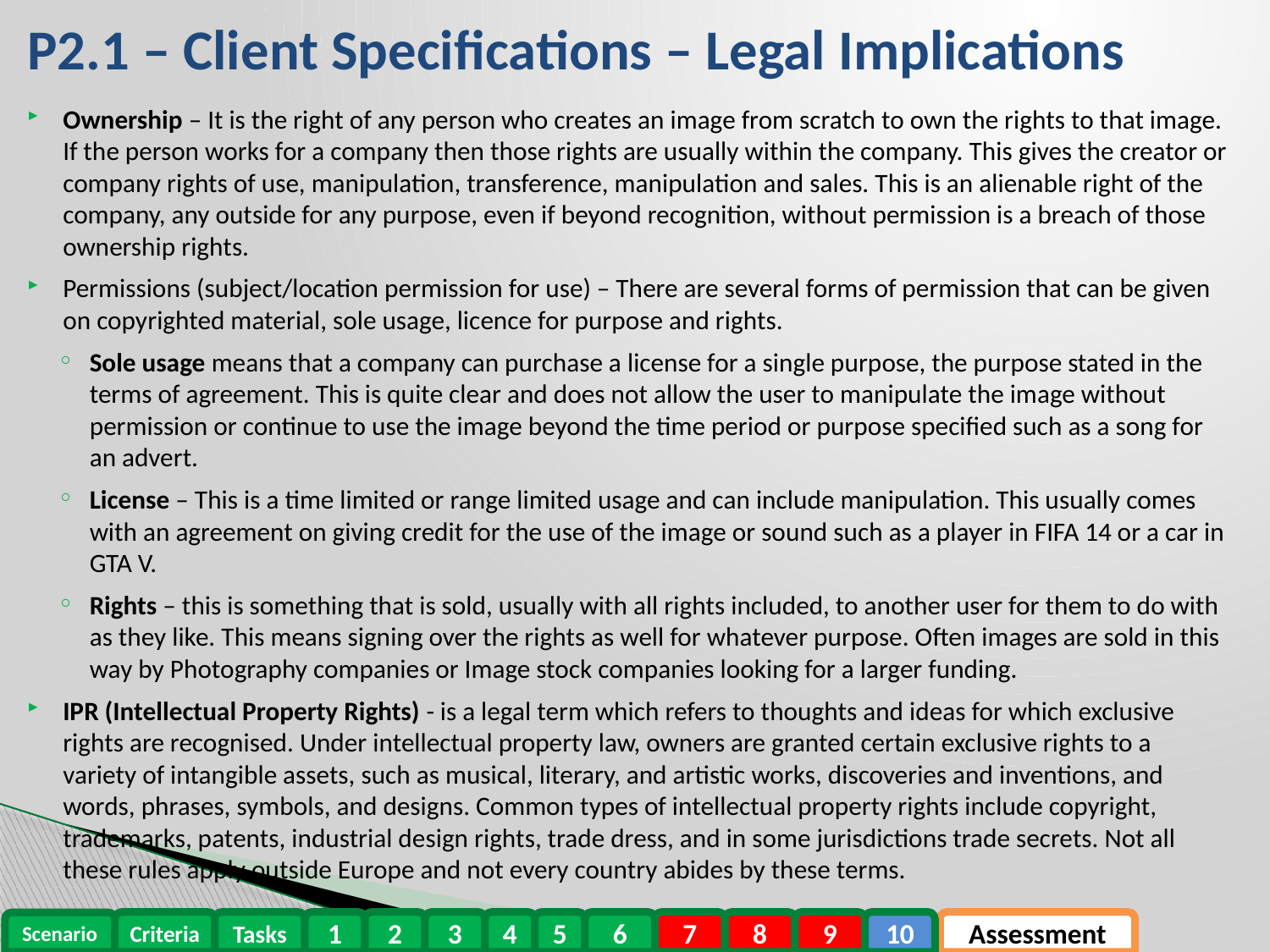

P2.1 – Client Specifications – Legal Implications
Ownership – It is the right of any person who creates an image from scratch to own the rights to that image. If the person works for a company then those rights are usually within the company. This gives the creator or company rights of use, manipulation, transference, manipulation and sales. This is an alienable right of the company, any outside for any purpose, even if beyond recognition, without permission is a breach of those ownership rights.
Permissions (subject/location permission for use) – There are several forms of permission that can be given on copyrighted material, sole usage, licence for purpose and rights.
Sole usage means that a company can purchase a license for a single purpose, the purpose stated in the terms of agreement. This is quite clear and does not allow the user to manipulate the image without permission or continue to use the image beyond the time period or purpose specified such as a song for an advert.
License – This is a time limited or range limited usage and can include manipulation. This usually comes with an agreement on giving credit for the use of the image or sound such as a player in FIFA 14 or a car in GTA V.
Rights – this is something that is sold, usually with all rights included, to another user for them to do with as they like. This means signing over the rights as well for whatever purpose. Often images are sold in this way by Photography companies or Image stock companies looking for a larger funding.
IPR (Intellectual Property Rights) - is a legal term which refers to thoughts and ideas for which exclusive rights are recognised. Under intellectual property law, owners are granted certain exclusive rights to a variety of intangible assets, such as musical, literary, and artistic works, discoveries and inventions, and words, phrases, symbols, and designs. Common types of intellectual property rights include copyright, trademarks, patents, industrial design rights, trade dress, and in some jurisdictions trade secrets. Not all these rules apply outside Europe and not every country abides by these terms.